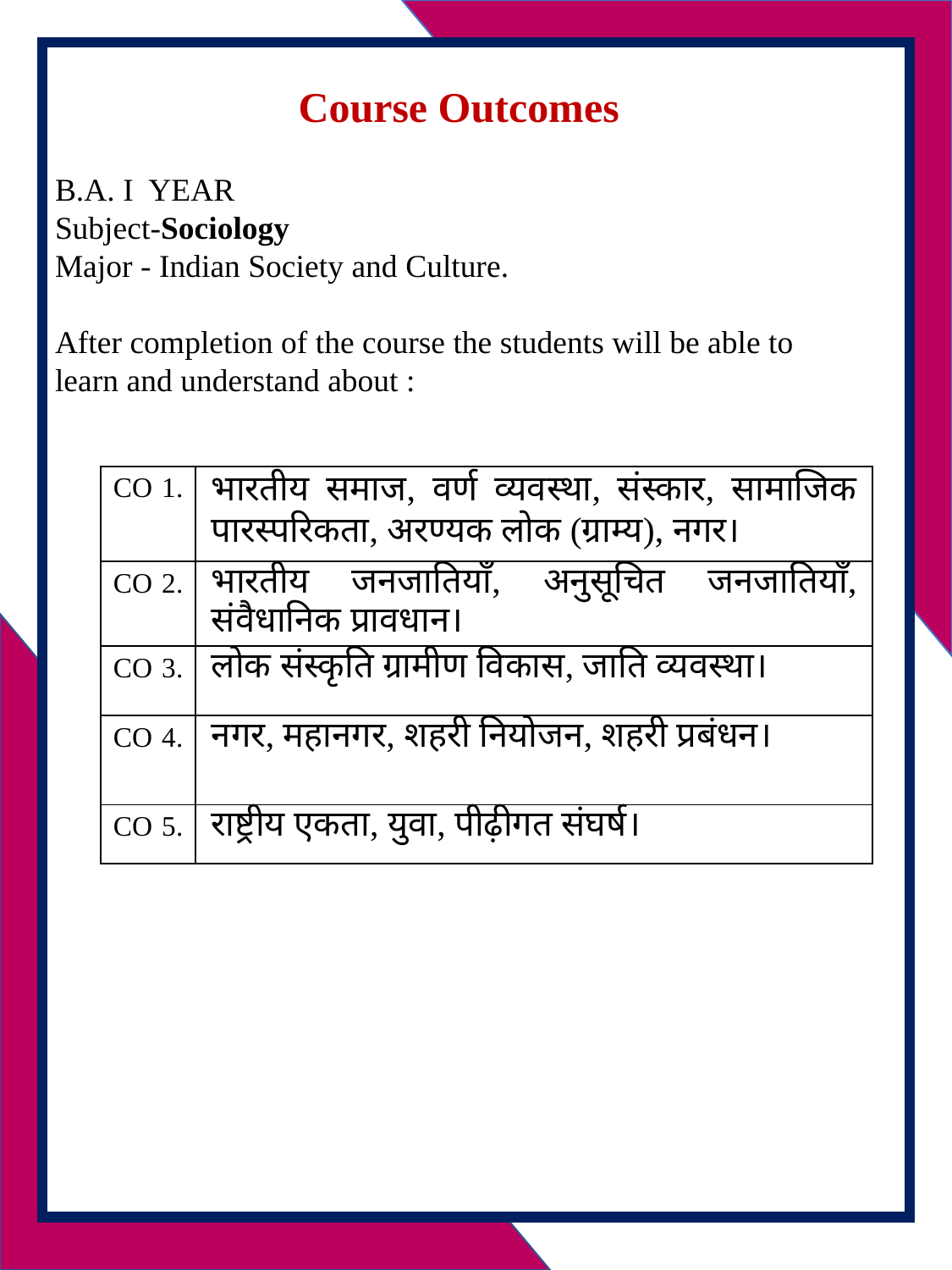

Course Outcomes

B.A. I  YEAR
Subject-Sociology
Major - Indian Society and Culture.

After completion of the course the students will be able to learn and understand about :

| CO 1. | भारतीय समाज, वर्ण व्यवस्था, संस्कार, सामाजिक पारस्परिकता, अरण्यक लोक (ग्राम्य), नगर। |
| --- | --- |
| CO 2. | भारतीय जनजातियाँ, अनुसूचित जनजातियाँ, संवैधानिक प्रावधान। |
| CO 3. | लोक संस्कृति ग्रामीण विकास, जाति व्यवस्था। |
| CO 4. | नगर, महानगर, शहरी नियोजन, शहरी प्रबंधन। |
| CO 5. | राष्ट्रीय एकता, युवा, पीढ़ीगत संघर्ष। |